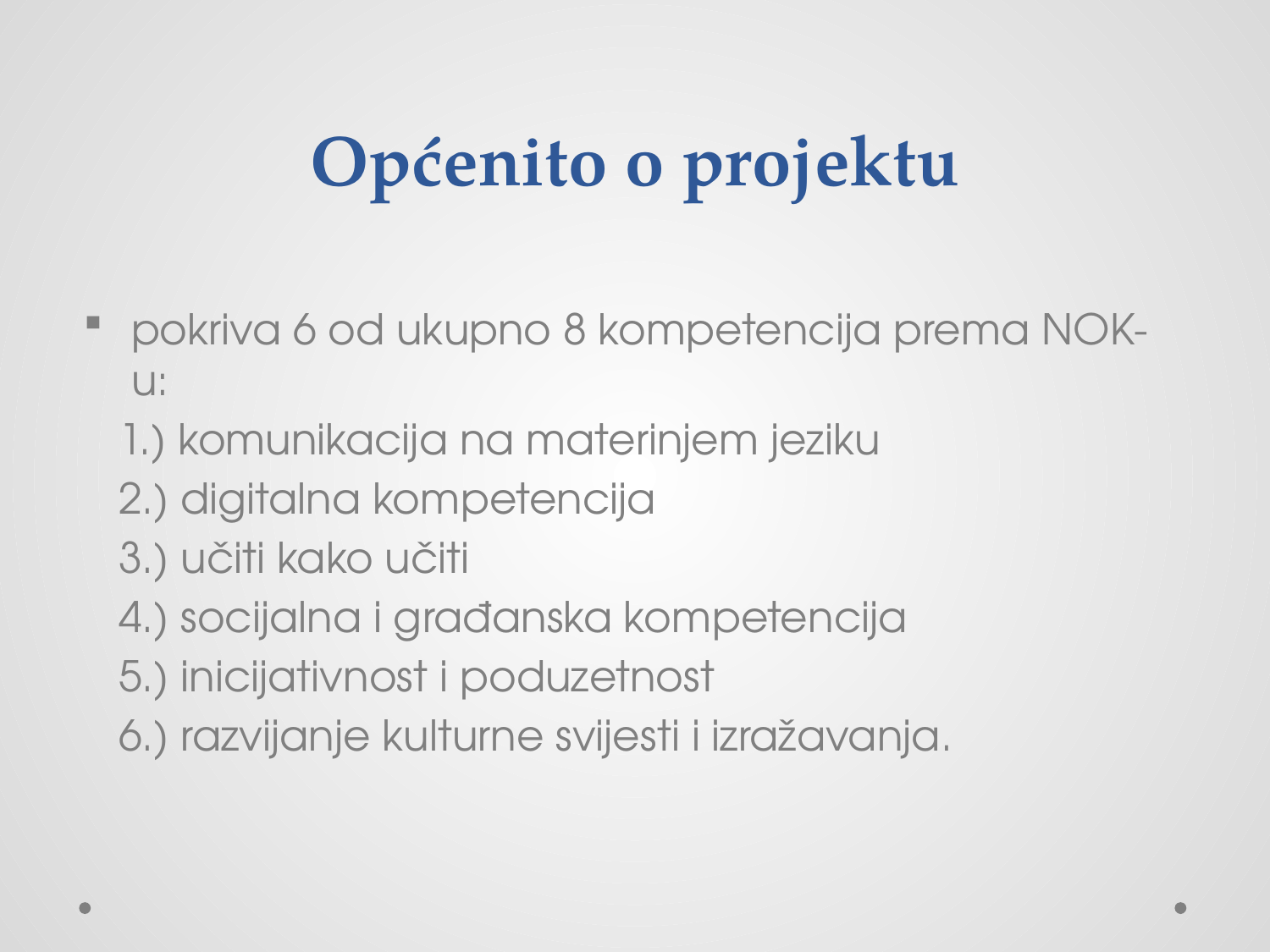

# Općenito o projektu
pokriva 6 od ukupno 8 kompetencija prema NOK-u:
   1.) komunikacija na materinjem jeziku
   2.) digitalna kompetencija
   3.) učiti kako učiti
   4.) socijalna i građanska kompetencija
   5.) inicijativnost i poduzetnost
   6.) razvijanje kulturne svijesti i izražavanja.